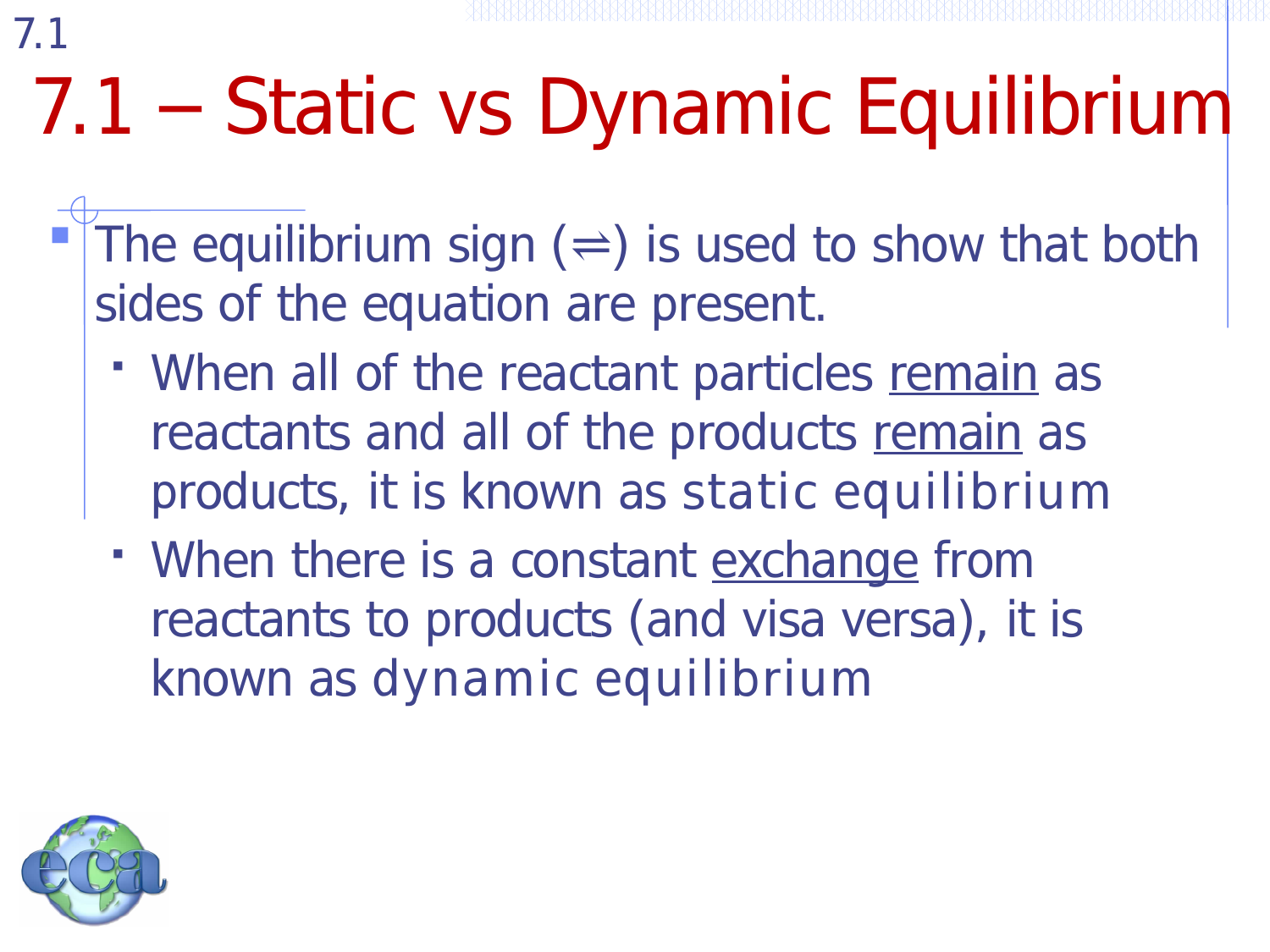

# 7.1 – Static vs Dynamic Equilibrium
The equilibrium sign (⇌) is used to show that both sides of the equation are present.
When all of the reactant particles remain as reactants and all of the products remain as products, it is known as static equilibrium
When there is a constant exchange from reactants to products (and visa versa), it is known as dynamic equilibrium